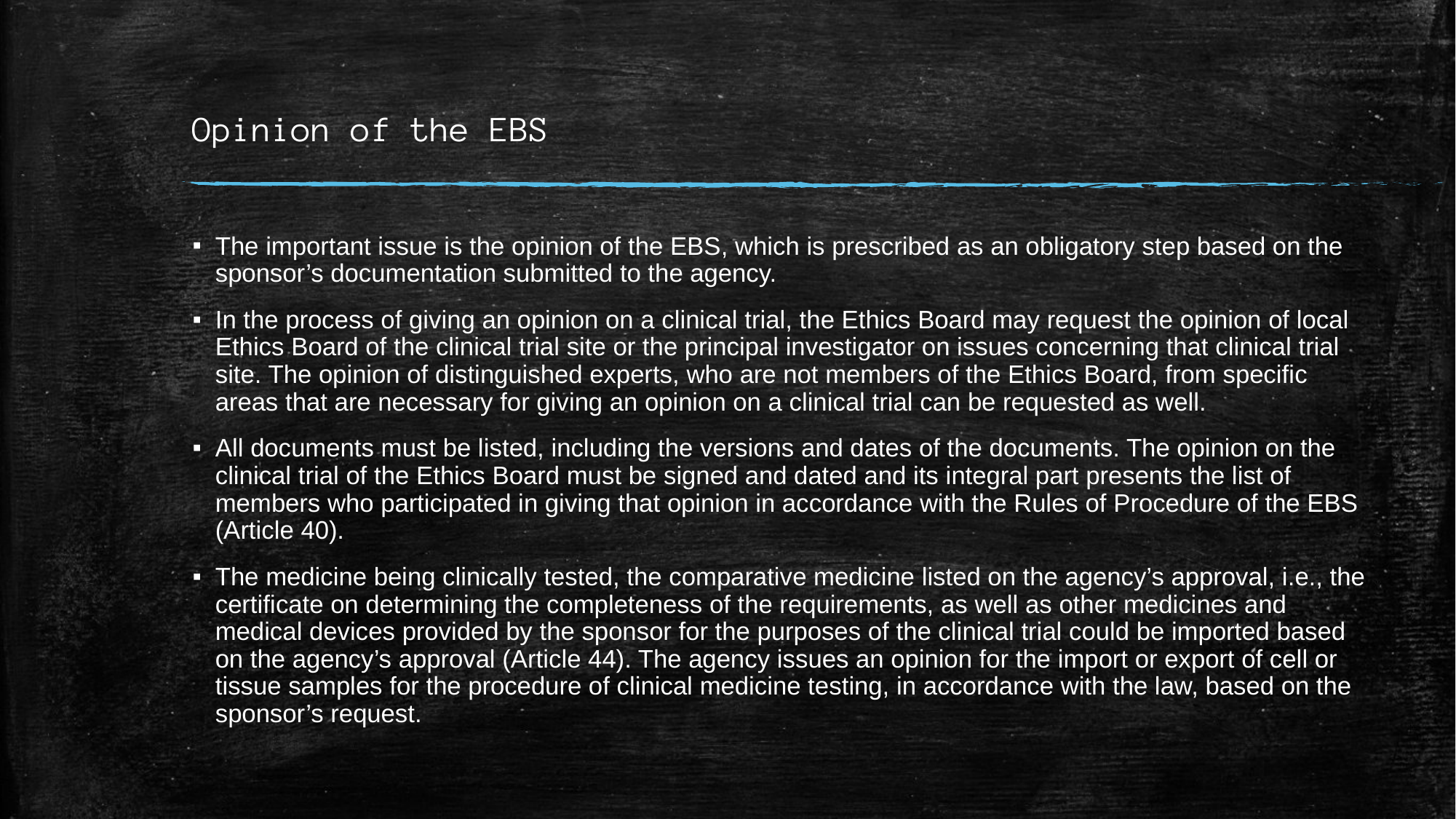

# Opinion of the EBS
The important issue is the opinion of the EBS, which is prescribed as an obligatory step based on the sponsor’s documentation submitted to the agency.
In the process of giving an opinion on a clinical trial, the Ethics Board may request the opinion of local Ethics Board of the clinical trial site or the principal investigator on issues concerning that clinical trial site. The opinion of distinguished experts, who are not members of the Ethics Board, from speciﬁc areas that are necessary for giving an opinion on a clinical trial can be requested as well.
All documents must be listed, including the versions and dates of the documents. The opinion on the clinical trial of the Ethics Board must be signed and dated and its integral part presents the list of members who participated in giving that opinion in accordance with the Rules of Procedure of the EBS (Article 40).
The medicine being clinically tested, the comparative medicine listed on the agency’s approval, i.e., the certiﬁcate on determining the completeness of the requirements, as well as other medicines and medical devices provided by the sponsor for the purposes of the clinical trial could be imported based on the agency’s approval (Article 44). The agency issues an opinion for the import or export of cell or tissue samples for the procedure of clinical medicine testing, in accordance with the law, based on the sponsor’s request.